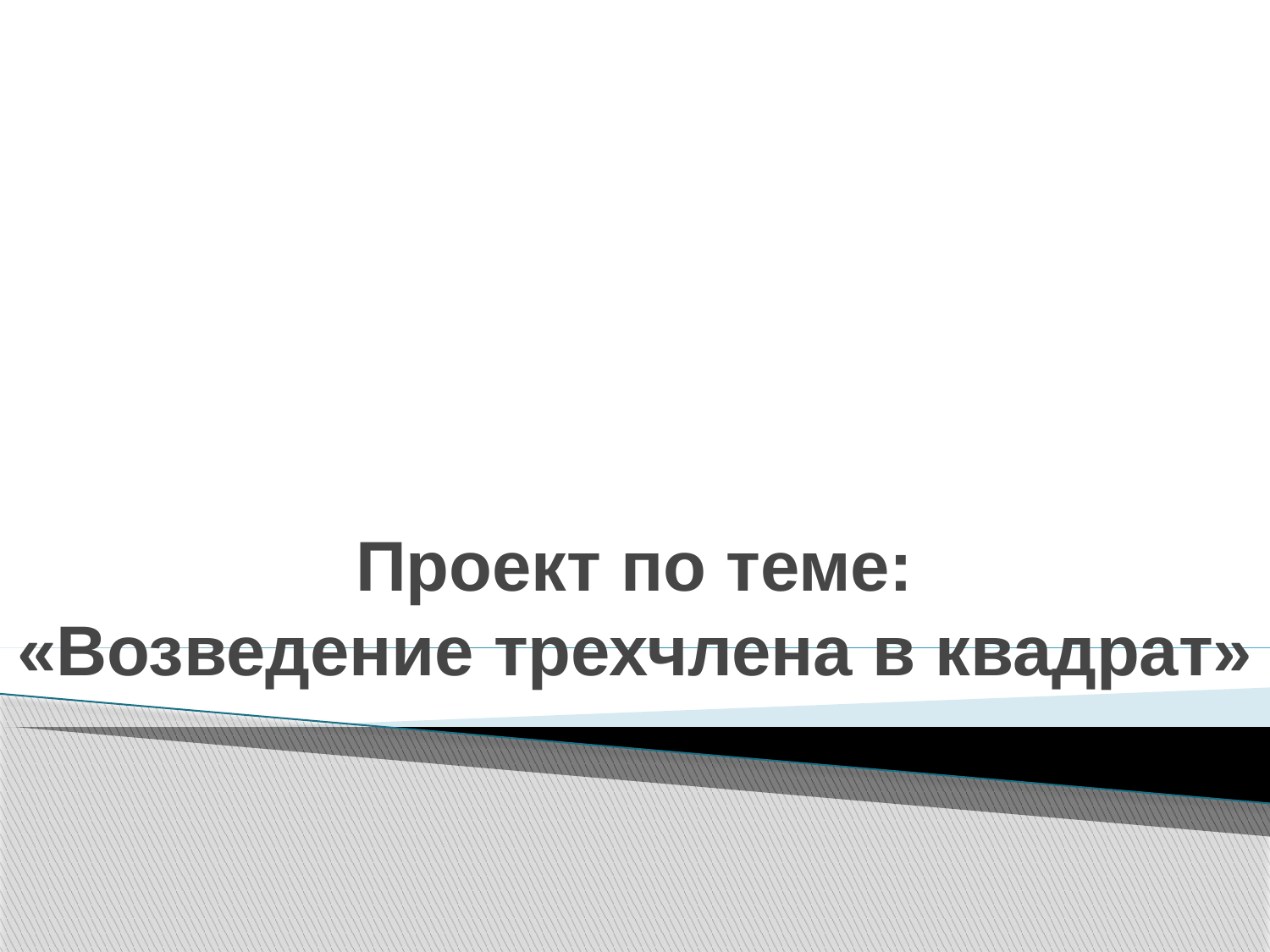

# Проект по теме: «Возведение трехчлена в квадрат»